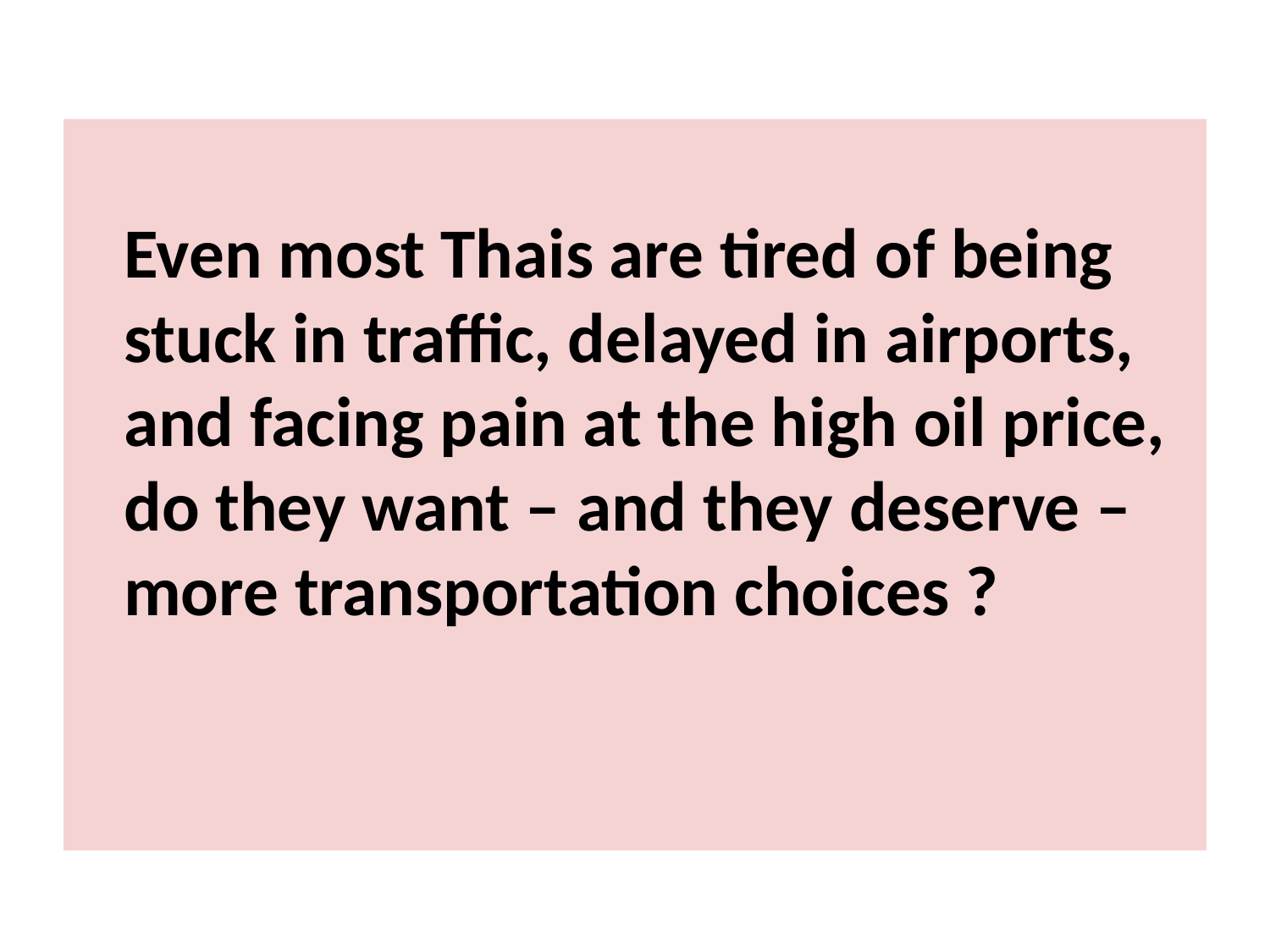

Even most Thais are tired of being stuck in traffic, delayed in airports, and facing pain at the high oil price, do they want – and they deserve – more transportation choices ?